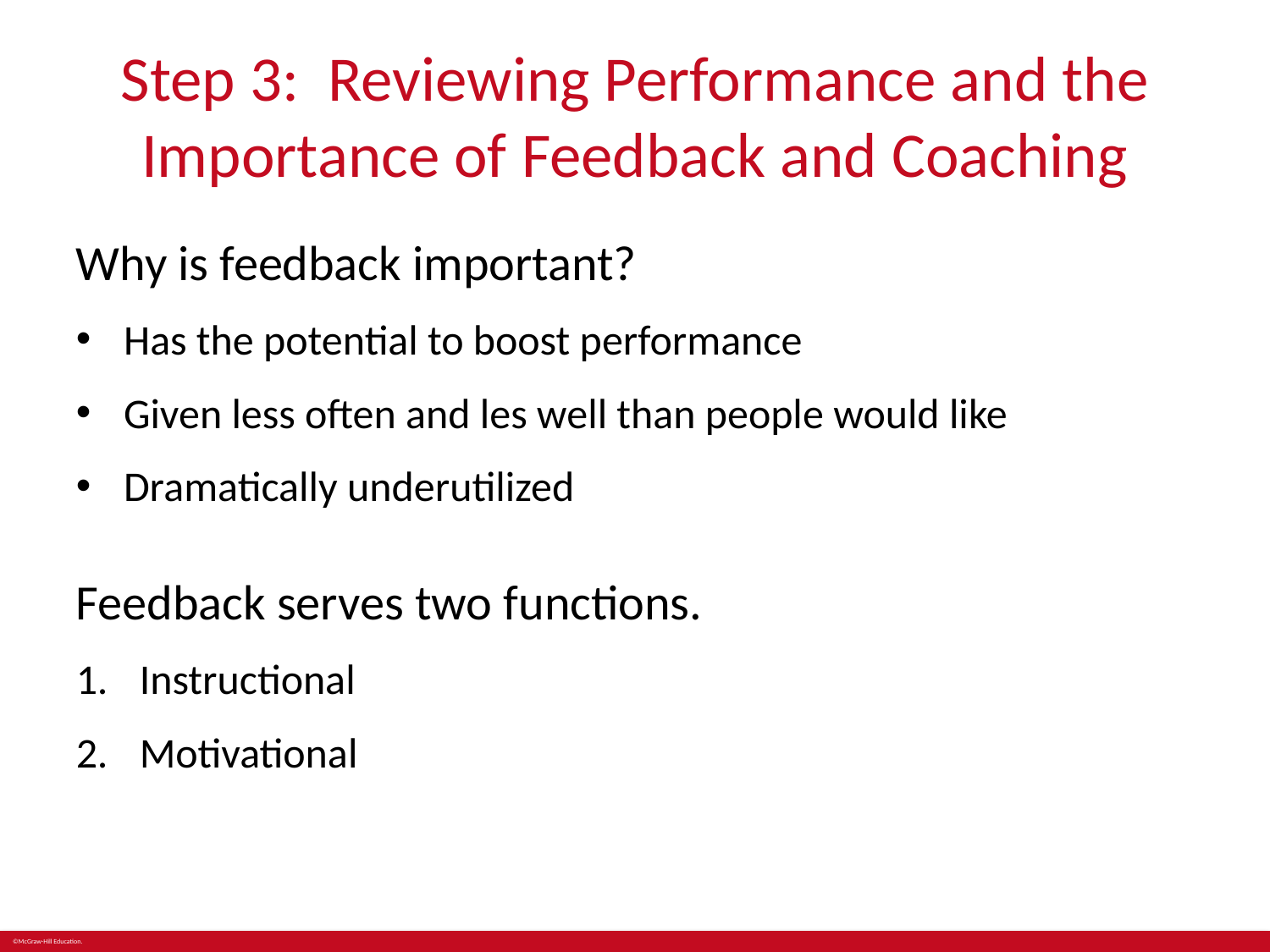

# Step 3:  Reviewing Performance and the Importance of Feedback and Coaching
Why is feedback important?
Has the potential to boost performance
Given less often and les well than people would like
Dramatically underutilized

Feedback serves two functions.
Instructional
Motivational